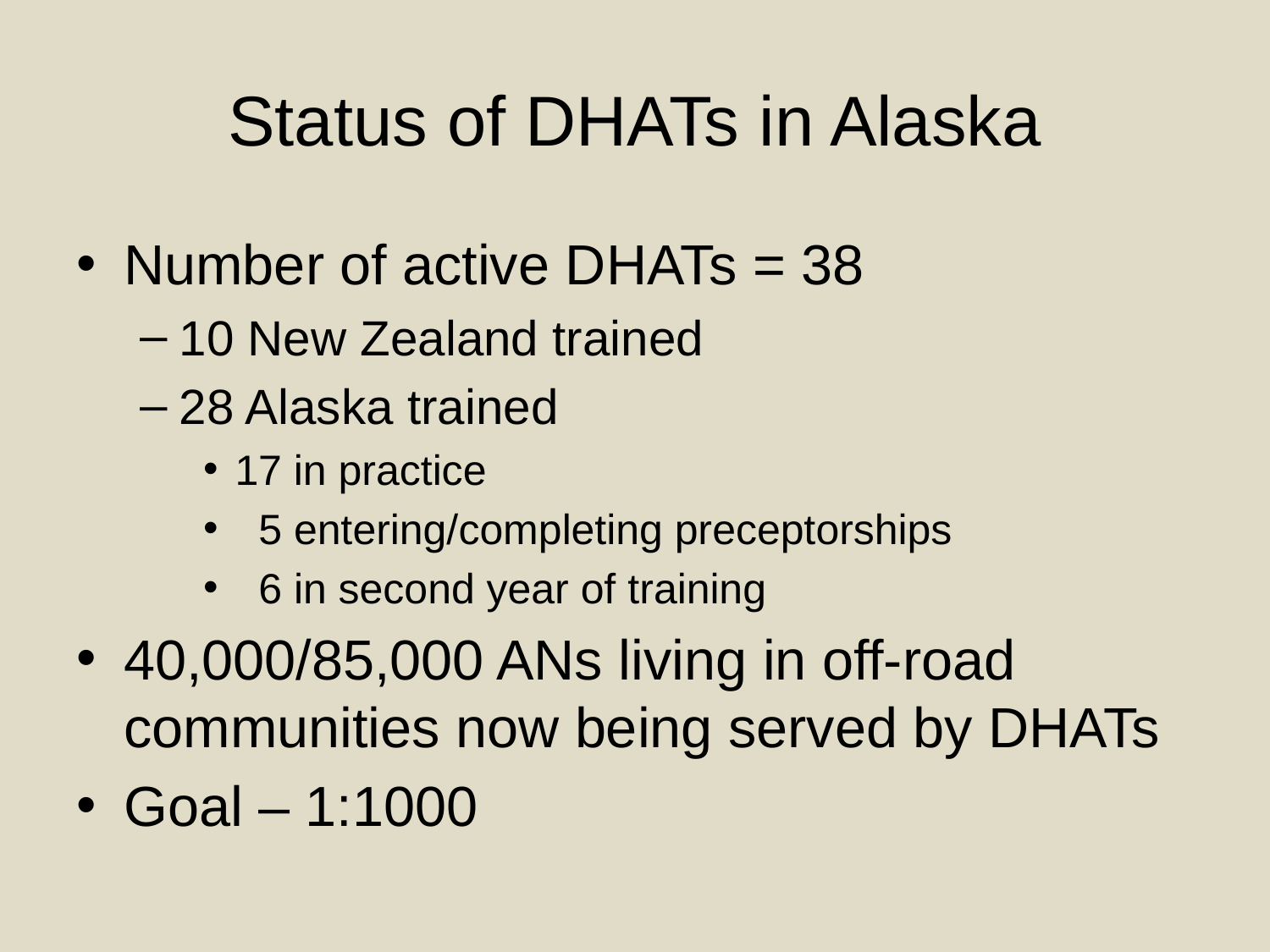

# Status of DHATs in Alaska
Number of active DHATs = 38
10 New Zealand trained
28 Alaska trained
17 in practice
  5 entering/completing preceptorships
  6 in second year of training
40,000/85,000 ANs living in off-road communities now being served by DHATs
Goal – 1:1000